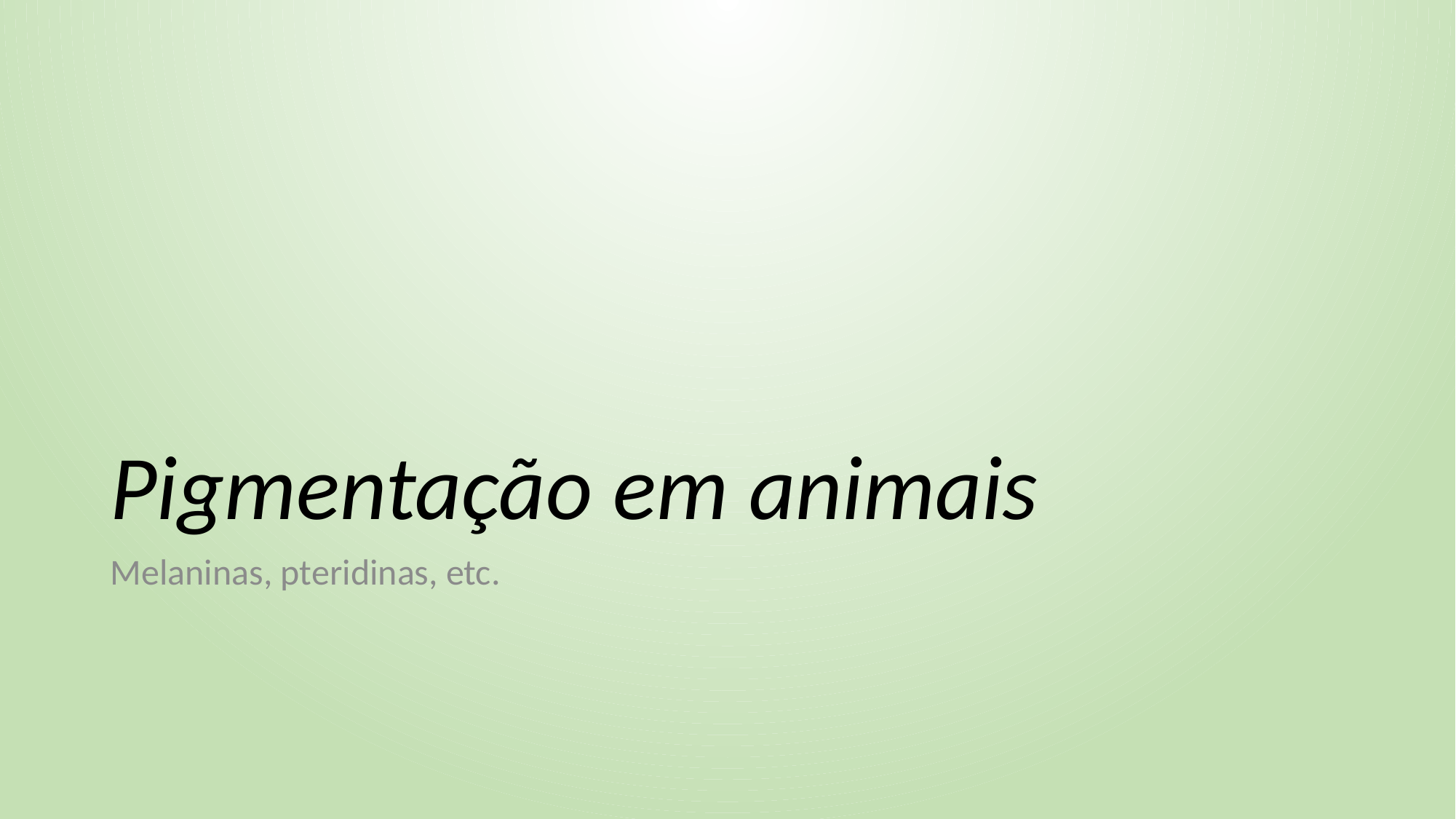

# Pigmentação em animais
Melaninas, pteridinas, etc.